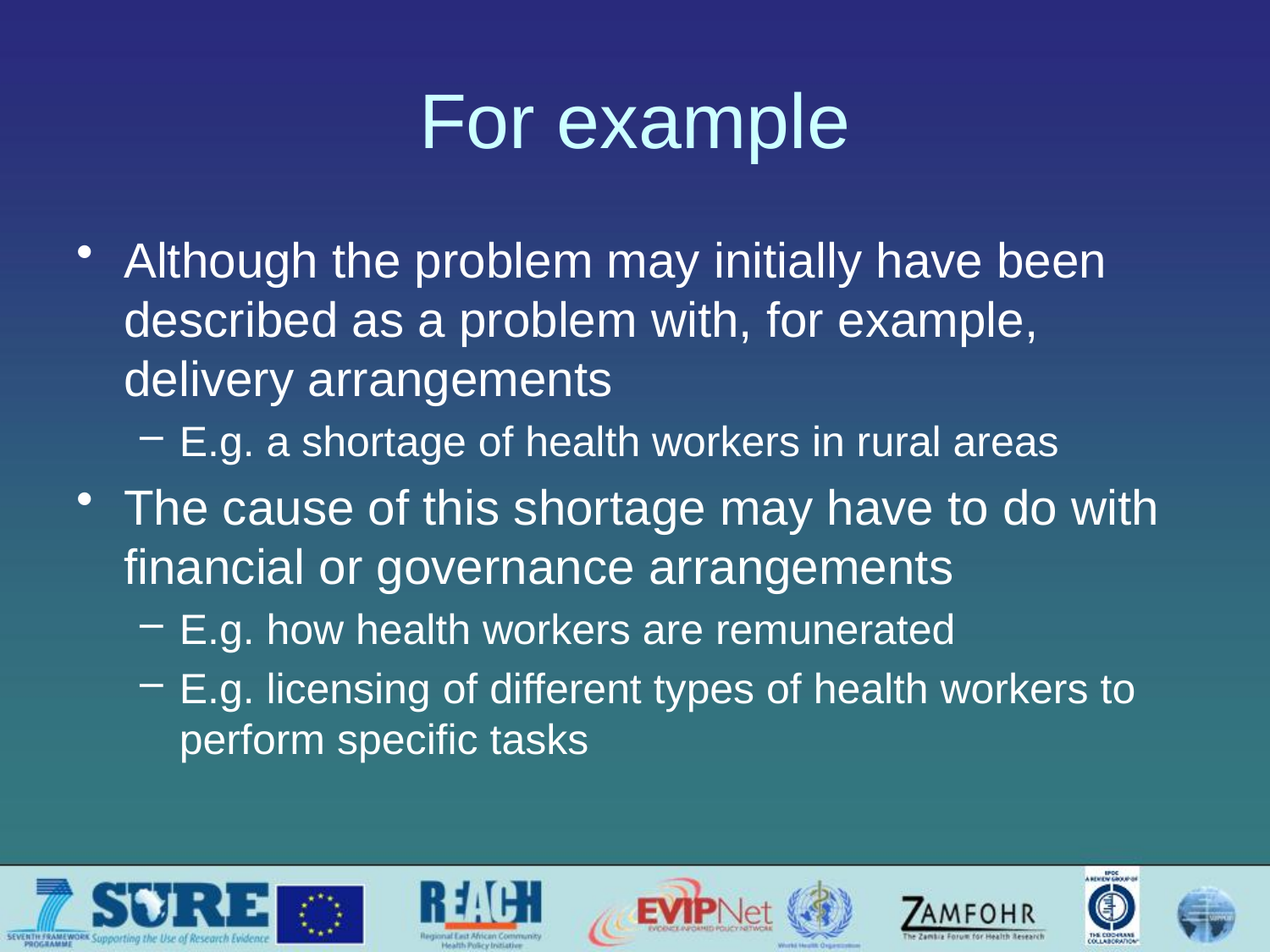

# For example
Although the problem may initially have been described as a problem with, for example, delivery arrangements
E.g. a shortage of health workers in rural areas
The cause of this shortage may have to do with financial or governance arrangements
E.g. how health workers are remunerated
E.g. licensing of different types of health workers to perform specific tasks